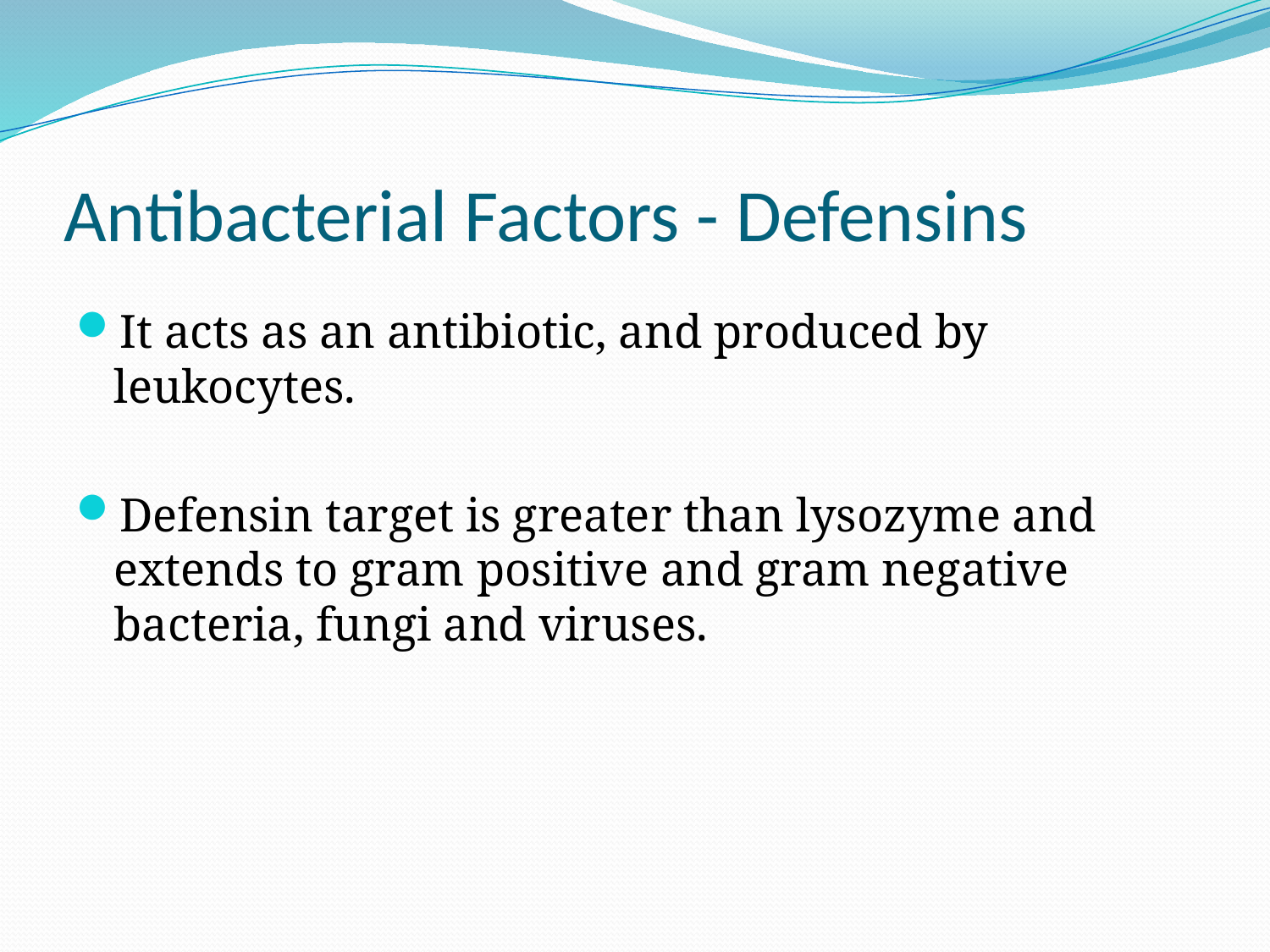

# Antibacterial Factors - Defensins
It acts as an antibiotic, and produced by leukocytes.

Defensin target is greater than lysozyme and extends to gram positive and gram negative bacteria, fungi and viruses.